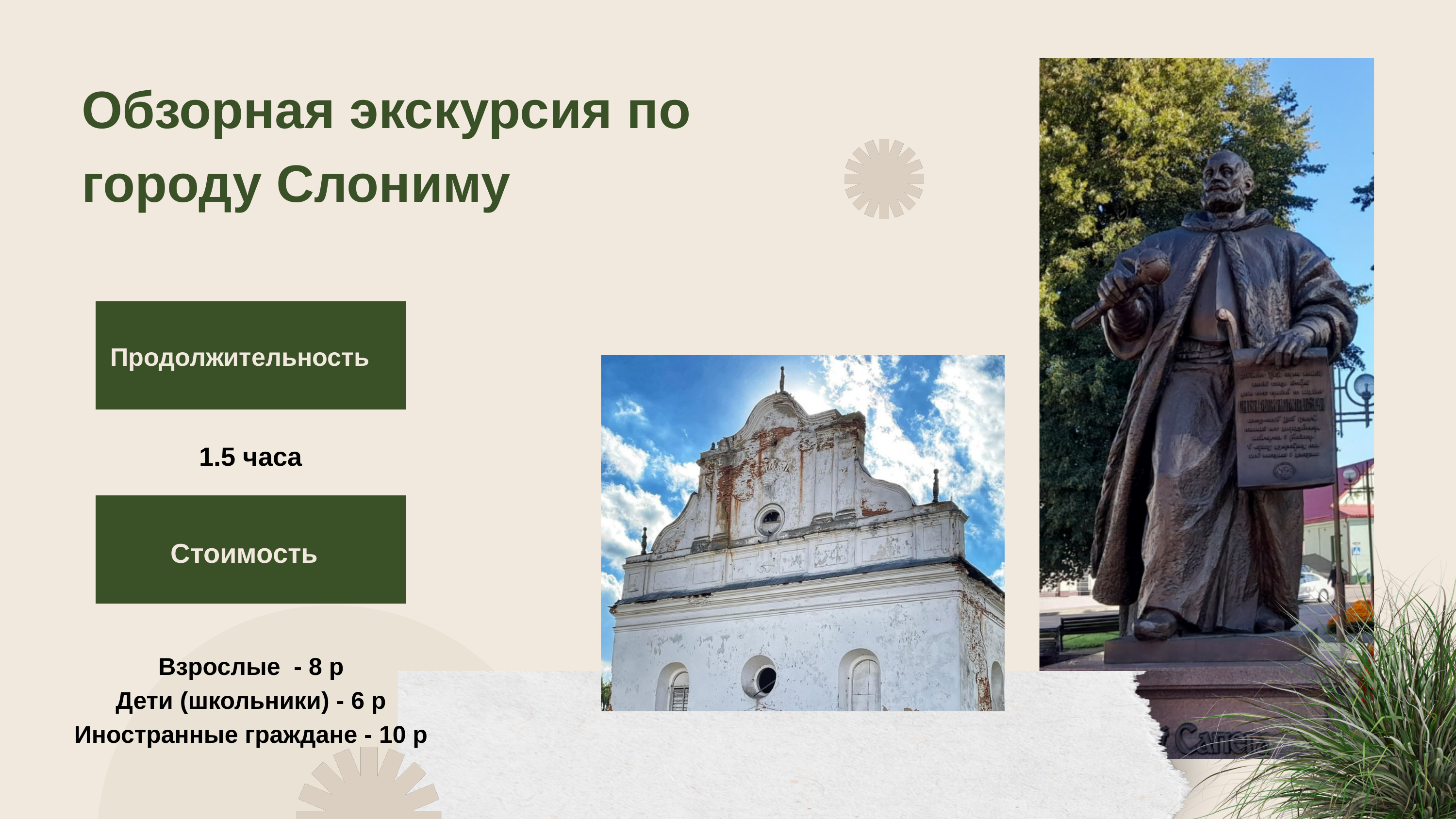

Обзорная экскурсия по городу Слониму

Продолжительность

1.5 часа

Стоимость

Взрослые  - 8 р
Дети (школьники) - 6 р
Иностранные граждане - 10 р